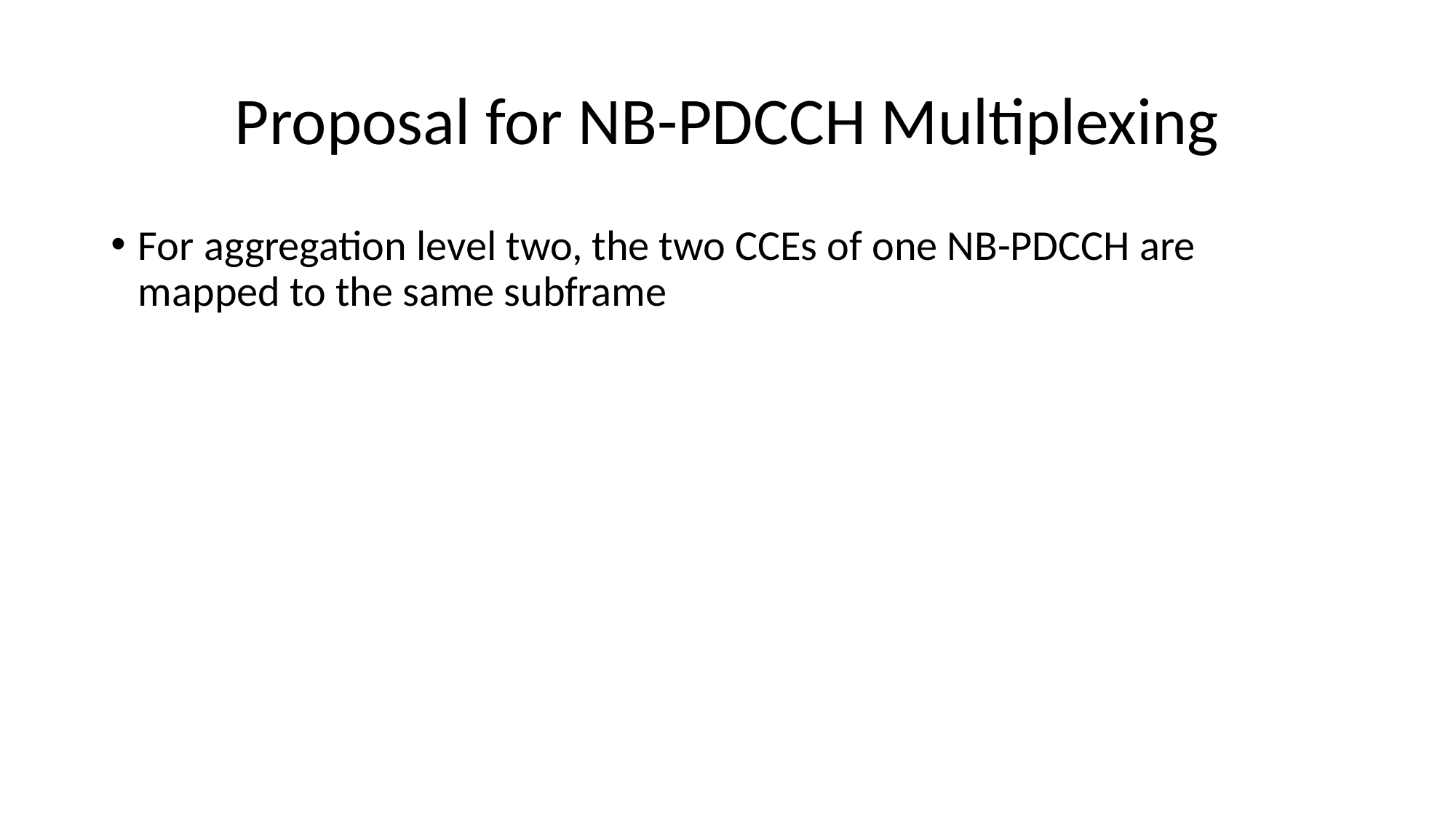

# Proposal for NB-PDCCH Multiplexing
For aggregation level two, the two CCEs of one NB-PDCCH are mapped to the same subframe